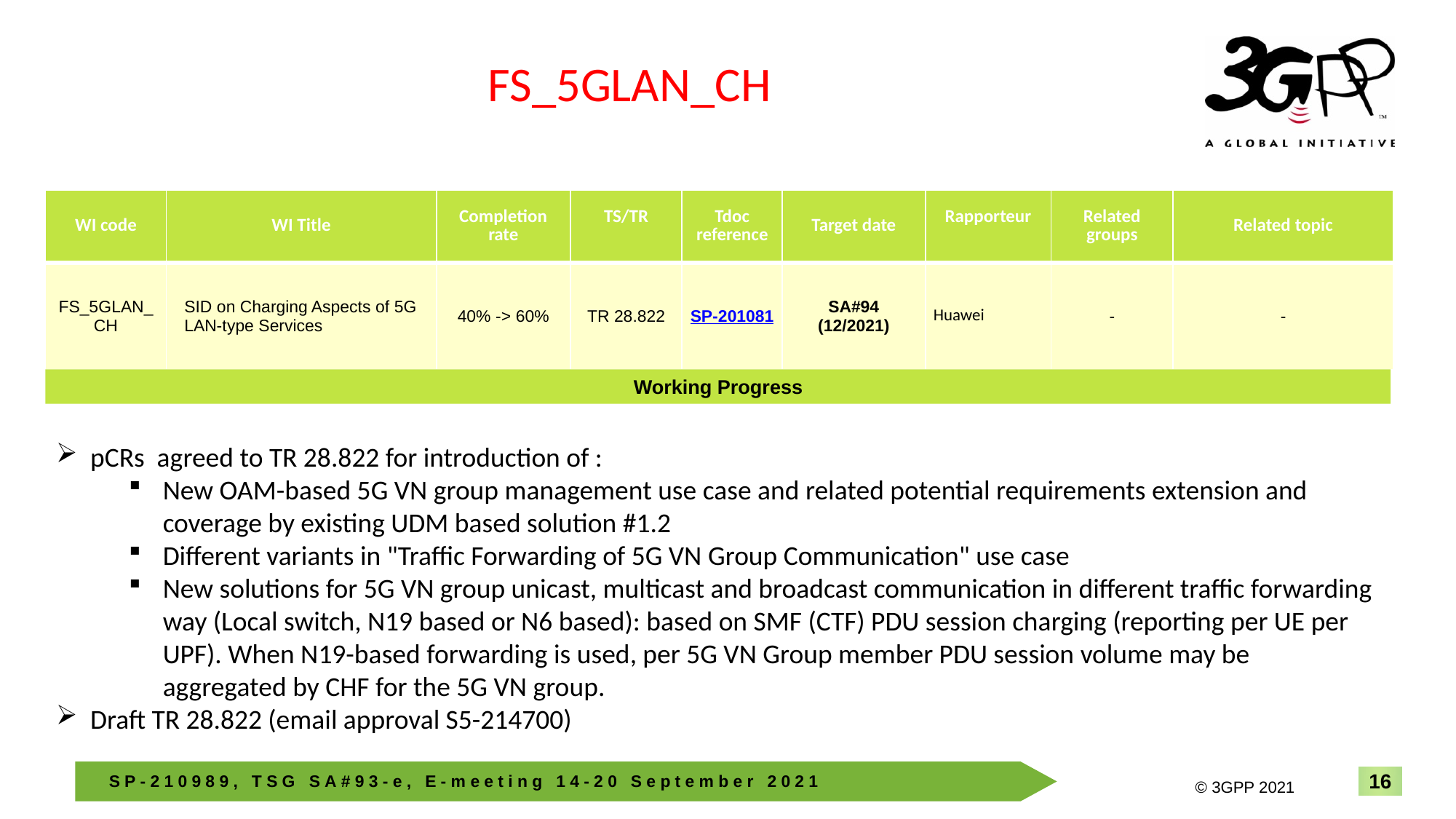

FS_5GLAN_CH
| WI code | WI Title | Completion rate | TS/TR | Tdoc reference | Target date | Rapporteur | Related groups | Related topic |
| --- | --- | --- | --- | --- | --- | --- | --- | --- |
| FS\_5GLAN\_CH | SID on Charging Aspects of 5G LAN-type Services | 40% -> 60% | TR 28.822 | SP-201081 | SA#94 (12/2021) | Huawei | - | - |
Working Progress
pCRs  agreed to TR 28.822 for introduction of :
New OAM-based 5G VN group management use case and related potential requirements extension and coverage by existing UDM based solution #1.2
Different variants in "Traffic Forwarding of 5G VN Group Communication" use case
New solutions for 5G VN group unicast, multicast and broadcast communication in different traffic forwarding way (Local switch, N19 based or N6 based): based on SMF (CTF) PDU session charging (reporting per UE per UPF). When N19-based forwarding is used, per 5G VN Group member PDU session volume may be aggregated by CHF for the 5G VN group.
Draft TR 28.822 (email approval S5-214700)